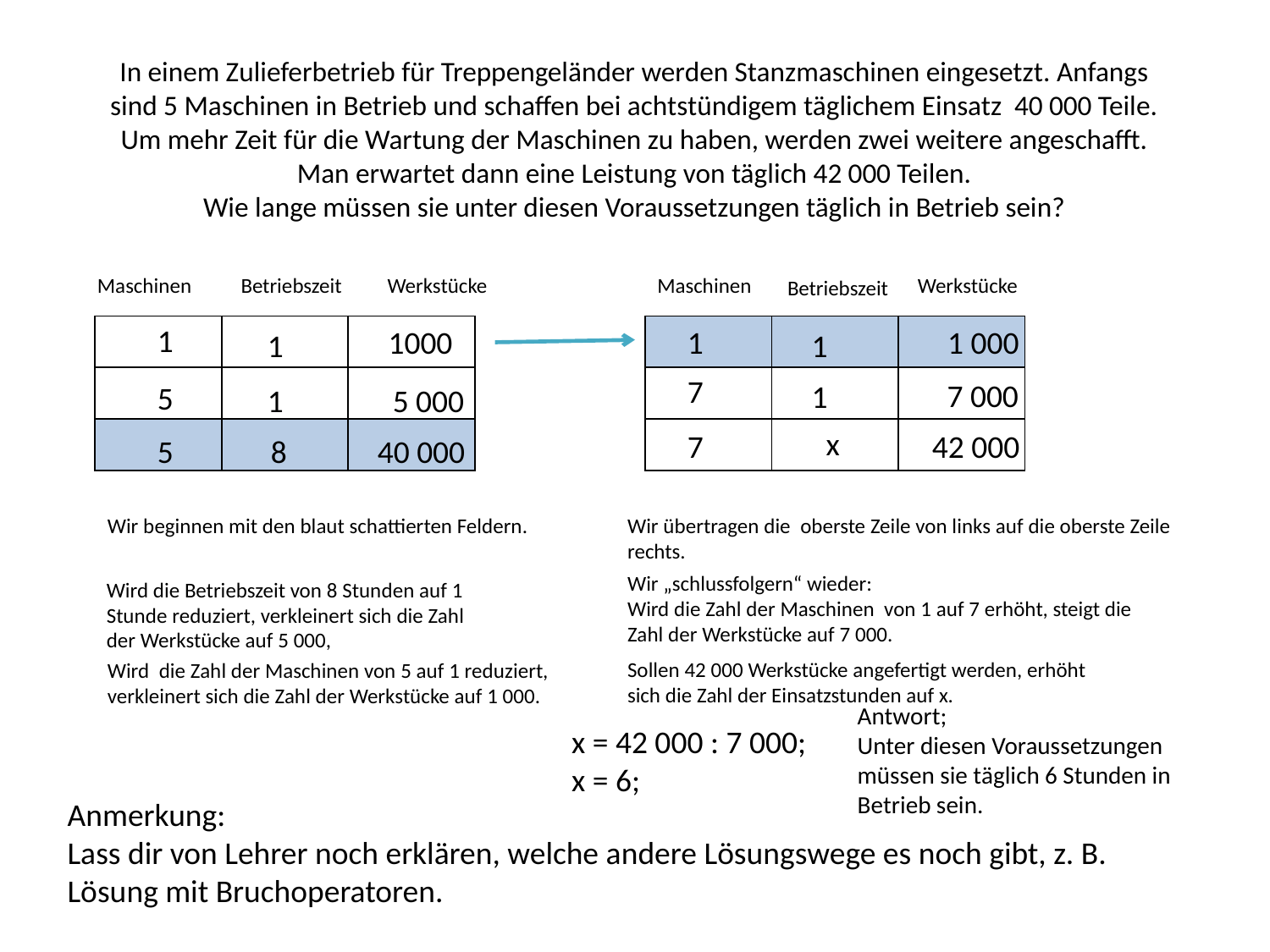

# In einem Zulieferbetrieb für Treppengeländer werden Stanzmaschinen eingesetzt. Anfangs sind 5 Maschinen in Betrieb und schaffen bei achtstündigem täglichem Einsatz  40 000 Teile. Um mehr Zeit für die Wartung der Maschinen zu haben, werden zwei weitere angeschafft. Man erwartet dann eine Leistung von täglich 42 000 Teilen. Wie lange müssen sie unter diesen Voraussetzungen täglich in Betrieb sein?
Maschinen
Maschinen
Betriebszeit
Werkstücke
Werkstücke
Betriebszeit
1
|  |  |  |
| --- | --- | --- |
|  |  |  |
|  |  |  |
|  |  |  |
| --- | --- | --- |
|  |  |  |
|  |  |  |
1 000
1000
1
1
1
7
7 000
1
5
1
5 000
  x
42 000
7
5
8
40 000
Wir beginnen mit den blaut schattierten Feldern.

Wir übertragen die  oberste Zeile von links auf die oberste Zeile rechts.
Wir „schlussfolgern“ wieder:
Wird die Zahl der Maschinen  von 1 auf 7 erhöht, steigt die Zahl der Werkstücke auf 7 000.
Wird die Betriebszeit von 8 Stunden auf 1 Stunde reduziert, verkleinert sich die Zahl der Werkstücke auf 5 000,
Sollen 42 000 Werkstücke angefertigt werden, erhöht    sich die Zahl der Einsatzstunden auf x.
Wird  die Zahl der Maschinen von 5 auf 1 reduziert,
verkleinert sich die Zahl der Werkstücke auf 1 000.
Antwort;
Unter diesen Voraussetzungen müssen sie täglich 6 Stunden in Betrieb sein.
 x = 42 000 : 7 000;
 x = 6;
Anmerkung:
Lass dir von Lehrer noch erklären, welche andere Lösungswege es noch gibt, z. B. Lösung mit Bruchoperatoren.